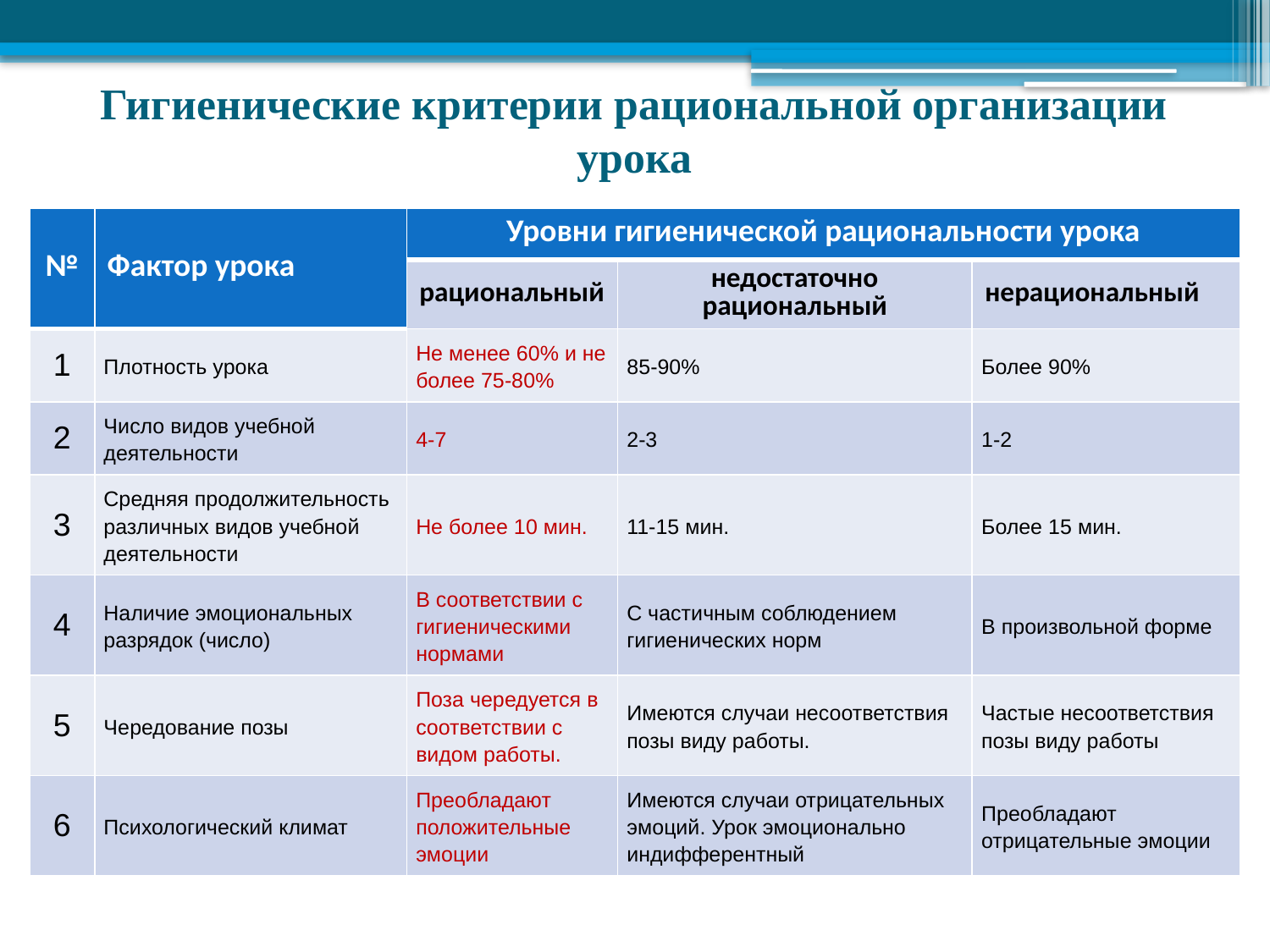

# Гигиенические критерии рациональной организации урока
| № | Фактор урока | Уровни гигиенической рациональности урока |  |  |
| --- | --- | --- | --- | --- |
|  |  | рациональный | недостаточно рациональный | нерациональный |
| 1 | Плотность урока | Не менее 60% и не более 75-80% | 85-90% | Более 90% |
| 2 | Число видов учебной деятельности | 4-7 | 2-3 | 1-2 |
| 3 | Средняя продолжительность различных видов учебной деятельности | Не более 10 мин. | 11-15 мин. | Более 15 мин. |
| 4 | Наличие эмоциональных разрядок (число) | В соответствии с гигиеническими нормами | С частичным соблюдением гигиенических норм | В произвольной форме |
| 5 | Чередование позы | Поза чередуется в соответствии с видом работы. | Имеются случаи несоответствия позы виду работы. | Частые несоответствия позы виду работы |
| 6 | Психологический климат | Преобладают положительные эмоции | Имеются случаи отрицательных эмоций. Урок эмоционально индифферентный | Преобладают отрицательные эмоции |